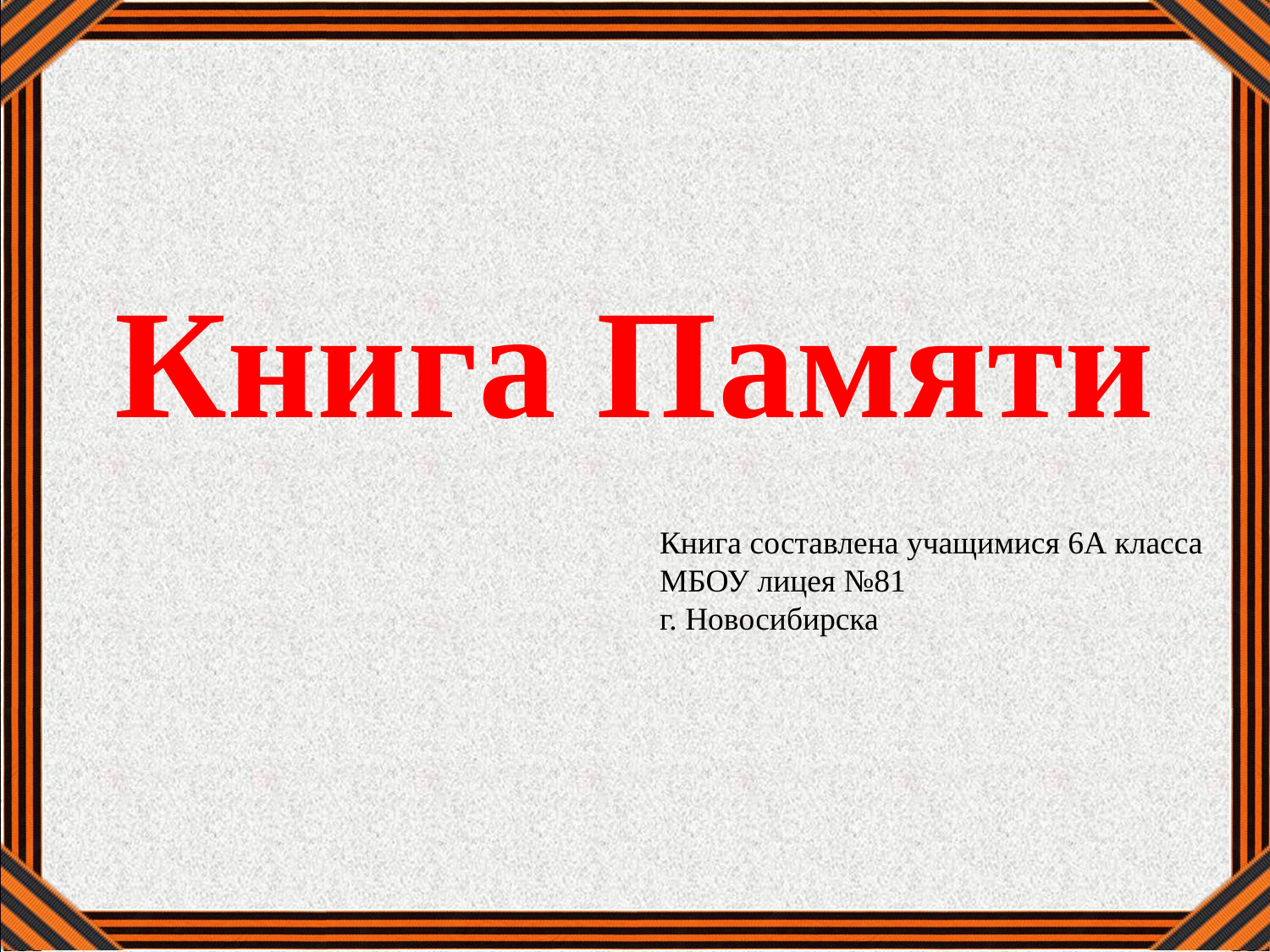

Книга Памяти
Книга составлена учащимися 6А класса
МБОУ лицея №81
г. Новосибирска